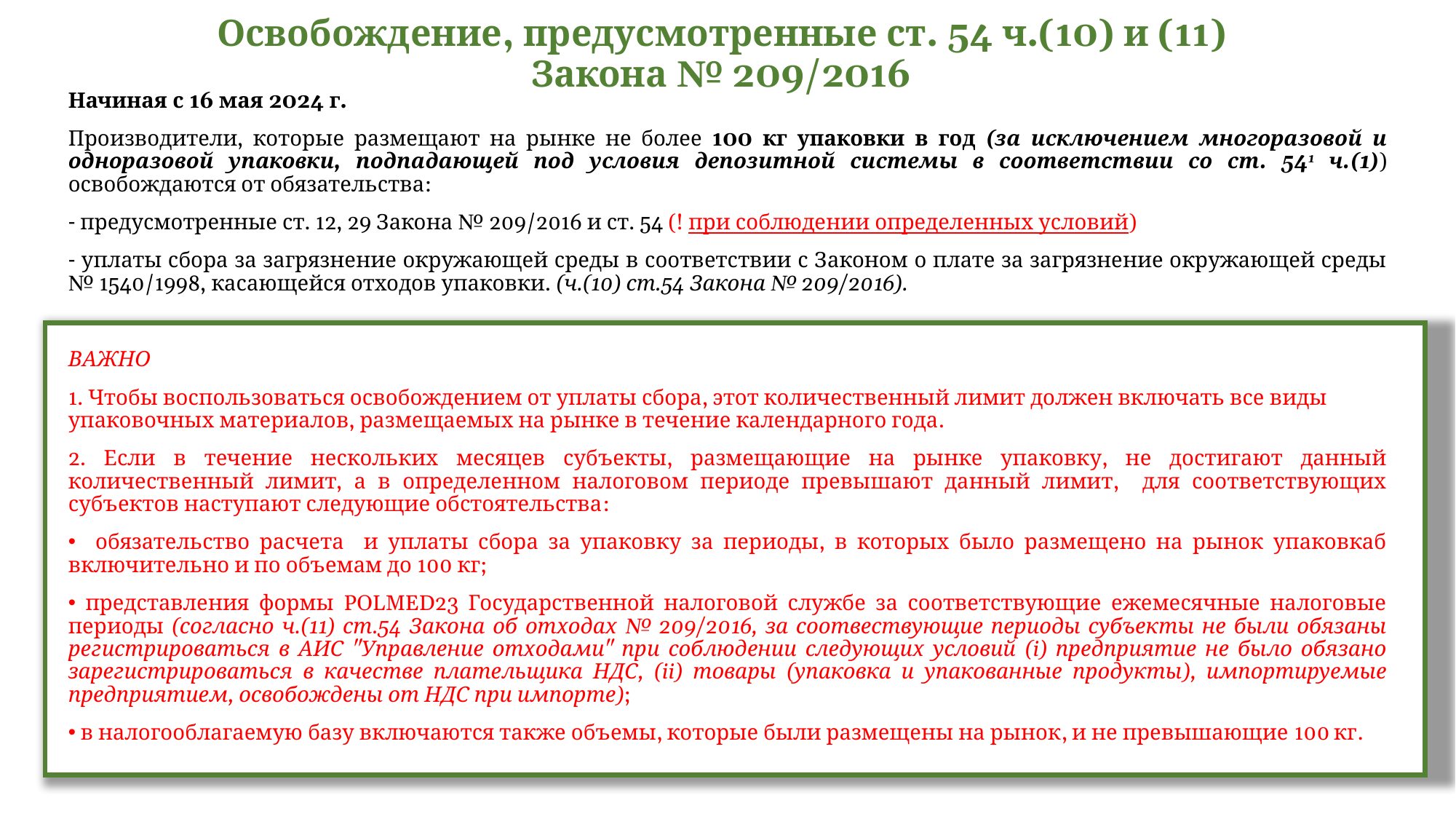

# Освобождение, предусмотренные ст. 54 ч.(10) и (11) Закона № 209/2016
Начиная с 16 мая 2024 г.
Производители, которые размещают на рынке не более 100 кг упаковки в год (за исключением многоразовой и одноразовой упаковки, подпадающей под условия депозитной системы в соответствии со ст. 541 ч.(1)) освобождаются от обязательства:
 предусмотренные ст. 12, 29 Закона № 209/2016 и ст. 54 (! при соблюдении определенных условий)
 уплаты сбора за загрязнение окружающей среды в соответствии с Законом о плате за загрязнение окружающей среды № 1540/1998, касающейся отходов упаковки. (ч.(10) ст.54 Закона № 209/2016).

ВАЖНО
1. Чтобы воспользоваться освобождением от уплаты сбора, этот количественный лимит должен включать все виды упаковочных материалов, размещаемых на рынке в течение календарного года.
2. Если в течение нескольких месяцев субъекты, размещающие на рынке упаковку, не достигают данный количественный лимит, а в определенном налоговом периоде превышают данный лимит,  для соответствующих субъектов наступают следующие обстоятельства:
  обязательство расчета  и уплаты сбора за упаковку за периоды, в которых было размещено на рынок упаковкаб включительно и по объемам до 100 кг;
 представления формы POLMED23 Государственной налоговой службе за соответствующие ежемесячные налоговые периоды (согласно ч.(11) ст.54 Закона об отходах № 209/2016, за соотвествующие периоды субъекты не были обязаны регистрироваться в АИС "Управление отходами" при соблюдении следующих условий (i) предприятие не было обязано зарегистрироваться в качестве плательщика НДС, (ii) товары (упаковка и упакованные продукты), импортируемые предприятием, освобождены от НДС при импорте);
 в налогооблагаемую базу включаются также объемы, которые были размещены на рынок, и не превышающие 100 кг.